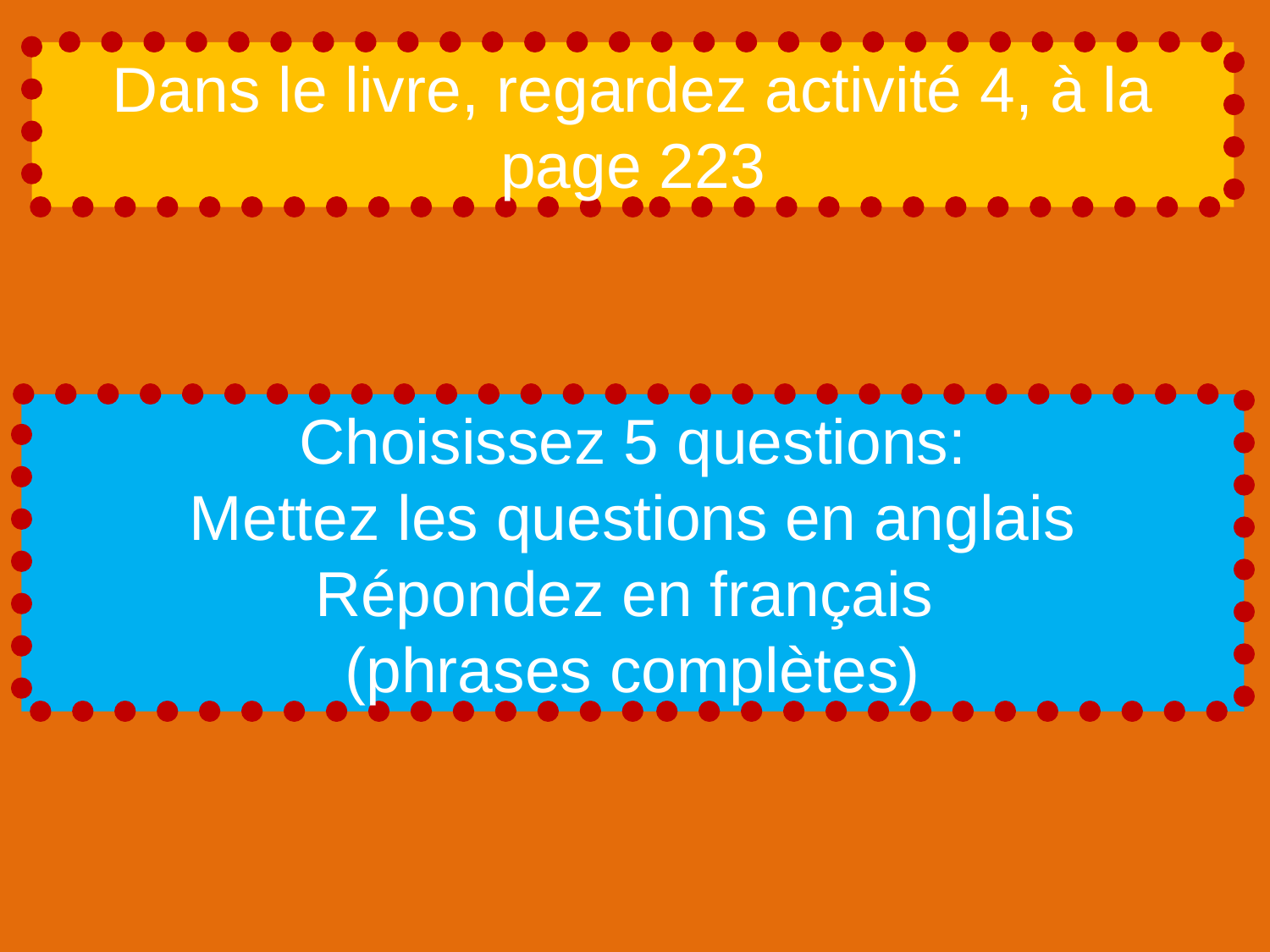

Dans le livre, regardez activité 4, à la page 223
Choisissez 5 questions:
Mettez les questions en anglais
Répondez en français
(phrases complètes)